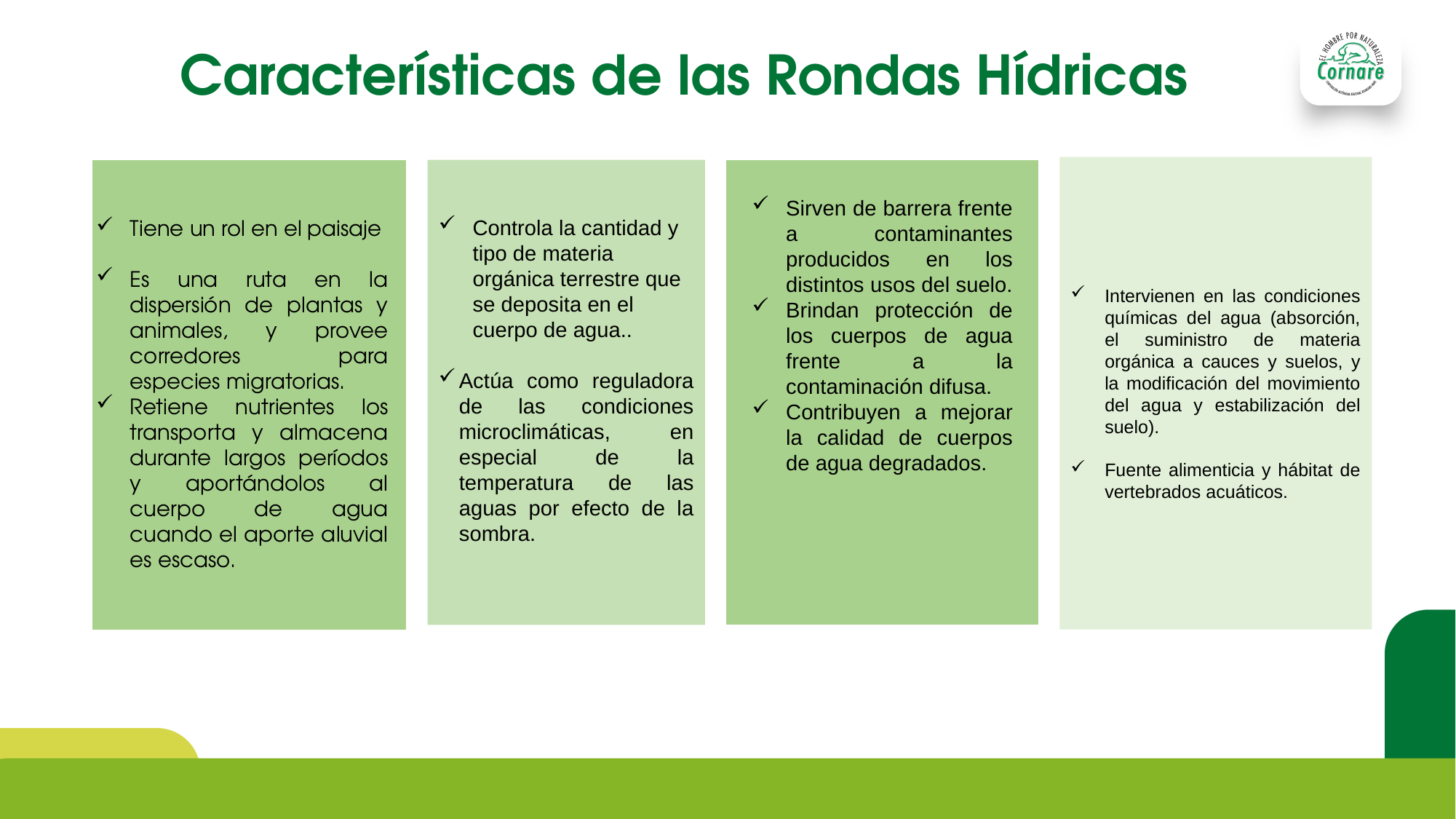

Características de las Rondas Hídricas

Controla la cantidad y tipo de materia orgánica terrestre que se deposita en el cuerpo de agua..

Actúa como reguladora de las condiciones microclimáticas, en especial de la temperatura de las aguas por efecto de la sombra.

Intervienen en la condicionesquímicas del agua en diversos procesos, directos como la absorción, e indirectos como el suministro de materia orgánica a cauces y suelos, y la modificación del movimiento del agua y estabilización del suelo.

Las riberas son el mayor determinante de fuentes alimenticias y hábitats de vertebrados acuáticos
Intervienen en las condiciones químicas del agua (absorción, el suministro de materia orgánica a cauces y suelos, y la modificación del movimiento del agua y estabilización del suelo).

Fuente alimenticia y hábitat de vertebrados acuáticos.

Tiene un rol en el paisaje

Es una ruta en la dispersión de plantas y animales, y provee corredores para especies migratorias.
Retiene nutrientes los transporta y almacena durante largos períodos y aportándolos al cuerpo de agua cuando el aporte aluvial es escaso.

Intervienen en la condicionesquímicas del agua en diversos procesos, directos como la absorción, e indirectos como el suministro de materia orgánica a cauces y suelos, y la modificación del movimiento del agua y estabilización del suelo.

Las riberas son el mayor determinante de fuentes alimenticias y hábitats de vertebrados acuáticos
Intervienen en la condicionesquímicas del agua en diversos procesos, directos como la absorción, e indirectos como el suministro de materia orgánica a cauces y suelos, y la modificación del movimiento del agua y estabilización del suelo.

Las riberas son el mayor determinante de fuentes alimenticias y hábitats de vertebrados acuáticos
Sirven de barrera frente a contaminantes producidos en los distintos usos del suelo.
Brindan protección de los cuerpos de agua frente a la contaminación difusa.
Contribuyen a mejorar la calidad de cuerpos de agua degradados.